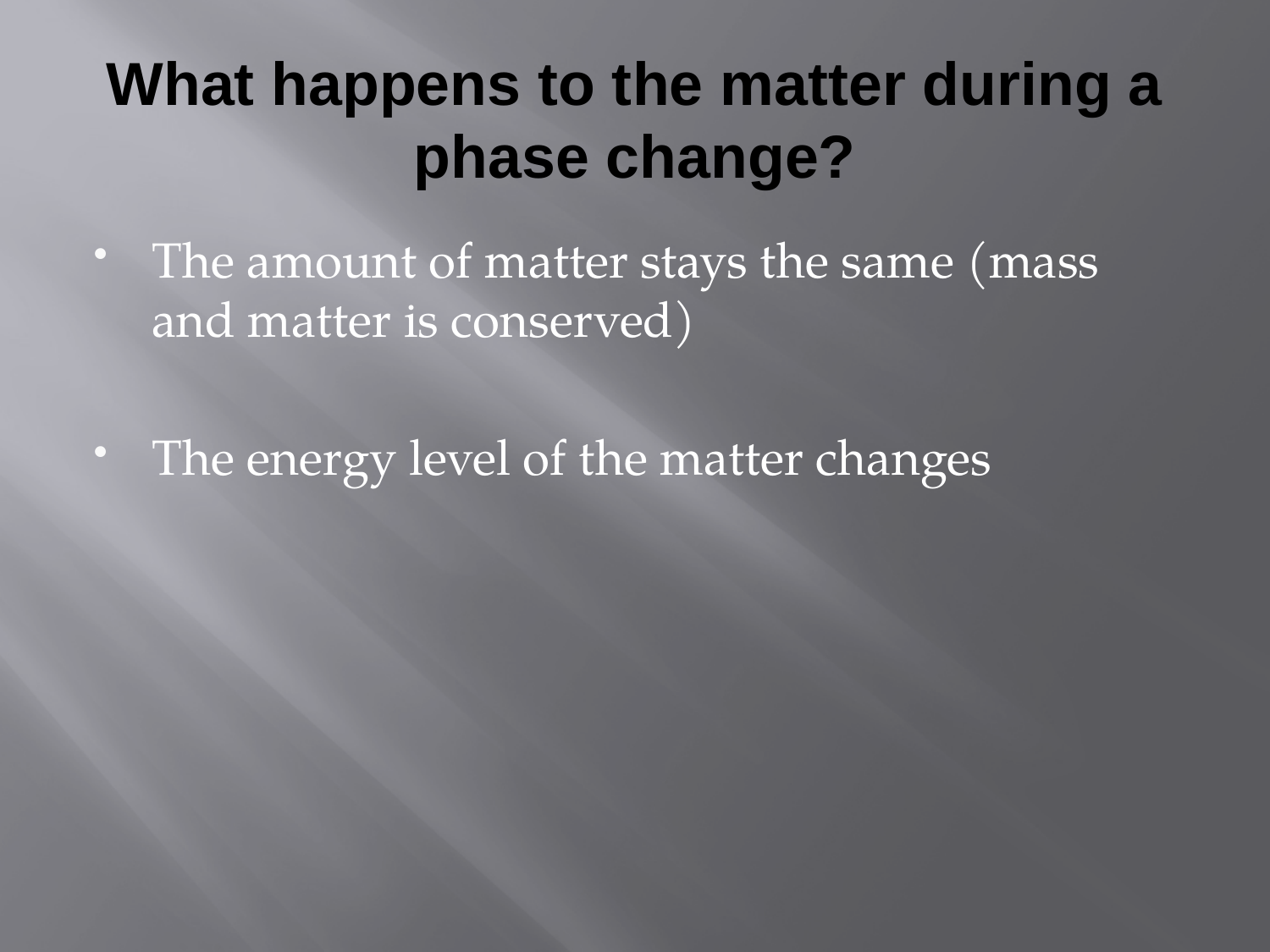

# What happens to the matter during a phase change?
The amount of matter stays the same (mass and matter is conserved)

The energy level of the matter changes